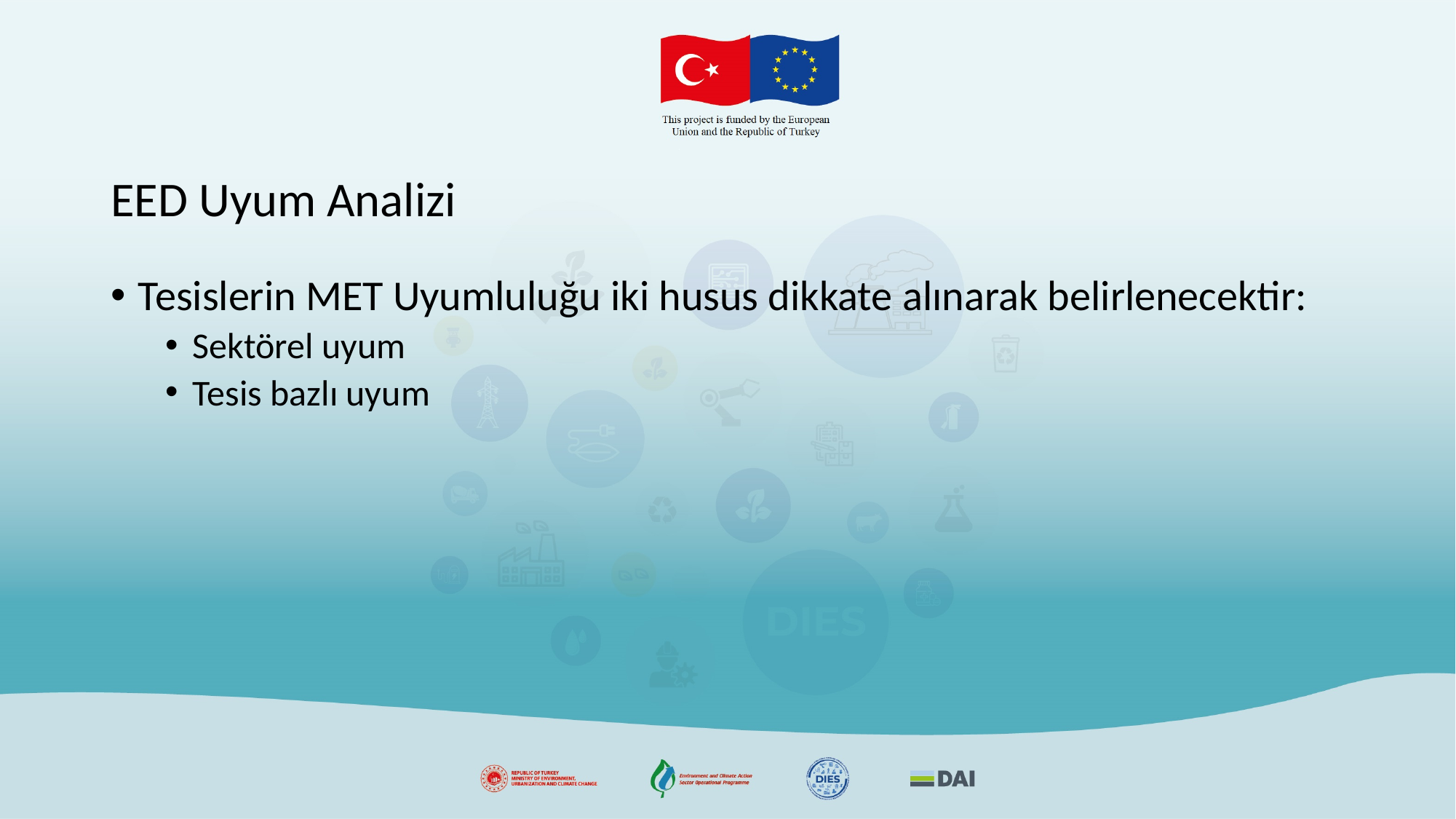

# EED Uyum Analizi
Tesislerin MET Uyumluluğu iki husus dikkate alınarak belirlenecektir:
Sektörel uyum
Tesis bazlı uyum